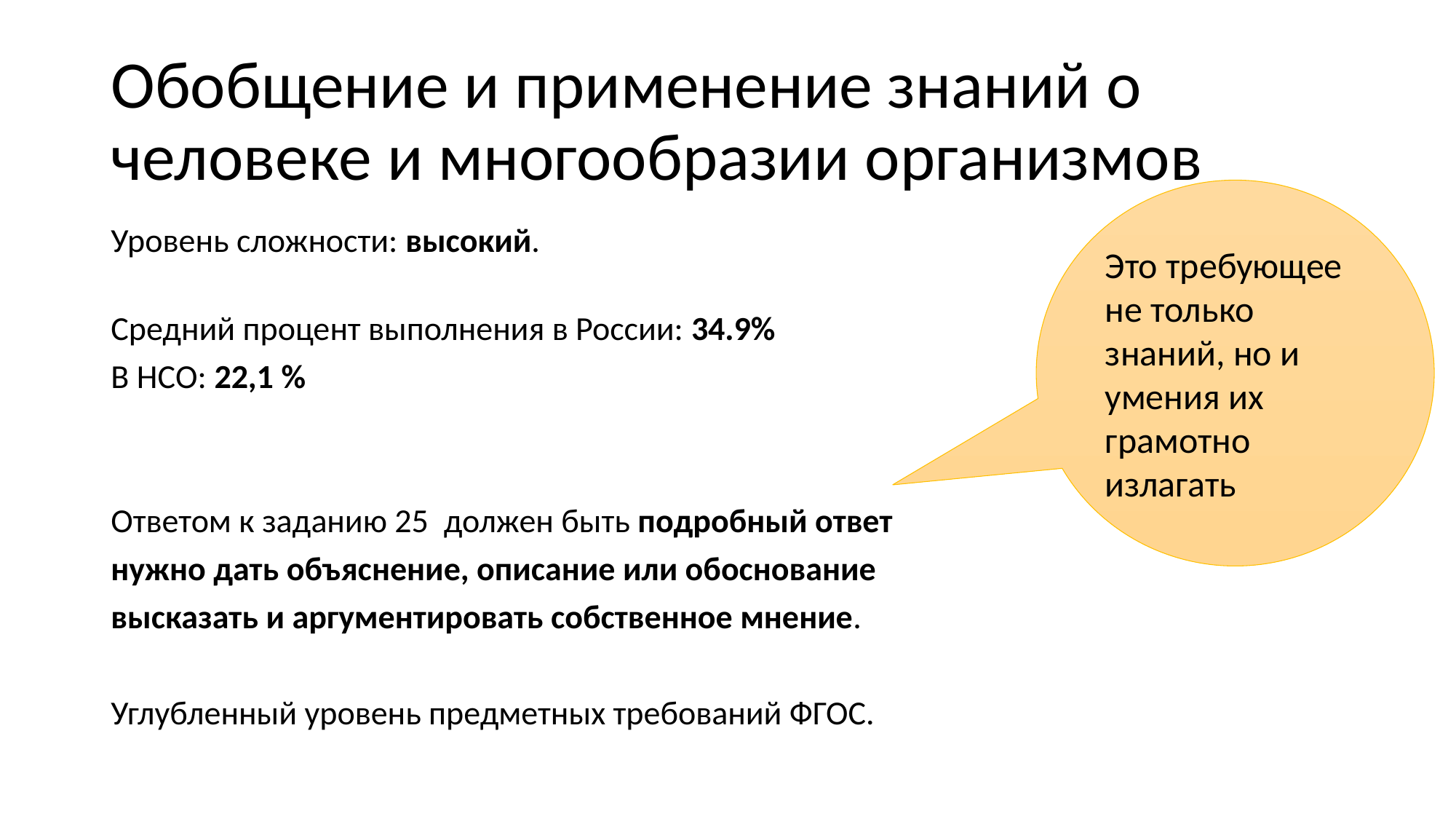

# Обобщение и применение знаний о человеке и многообразии организмов
Это требующее не только знаний, но и умения их грамотно излагать
Уровень сложности: высокий.
Средний процент выполнения в России: 34.9%
В НСО: 22,1 %

Ответом к заданию 25  должен быть подробный ответ
нужно дать объяснение, описание или обоснование
высказать и аргументировать собственное мнение.

Углубленный уровень предметных требований ФГОС.